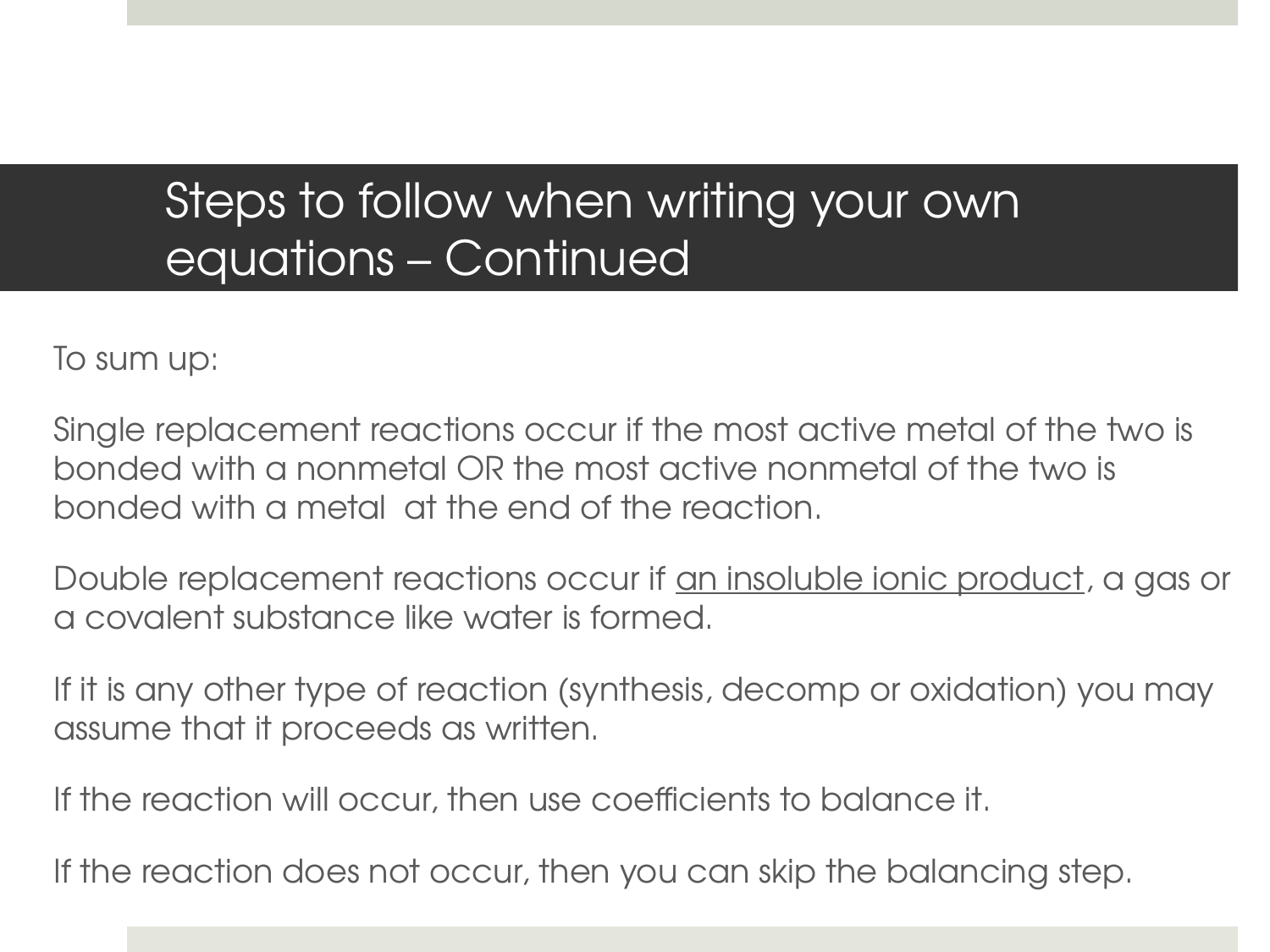

# Steps to follow when writing your own equations – Continued
To sum up:
Single replacement reactions occur if the most active metal of the two is bonded with a nonmetal OR the most active nonmetal of the two is bonded with a metal  at the end of the reaction.
Double replacement reactions occur if an insoluble ionic product, a gas or a covalent substance like water is formed.
If it is any other type of reaction (synthesis, decomp or oxidation) you may assume that it proceeds as written.
If the reaction will occur, then use coefficients to balance it.
If the reaction does not occur, then you can skip the balancing step.